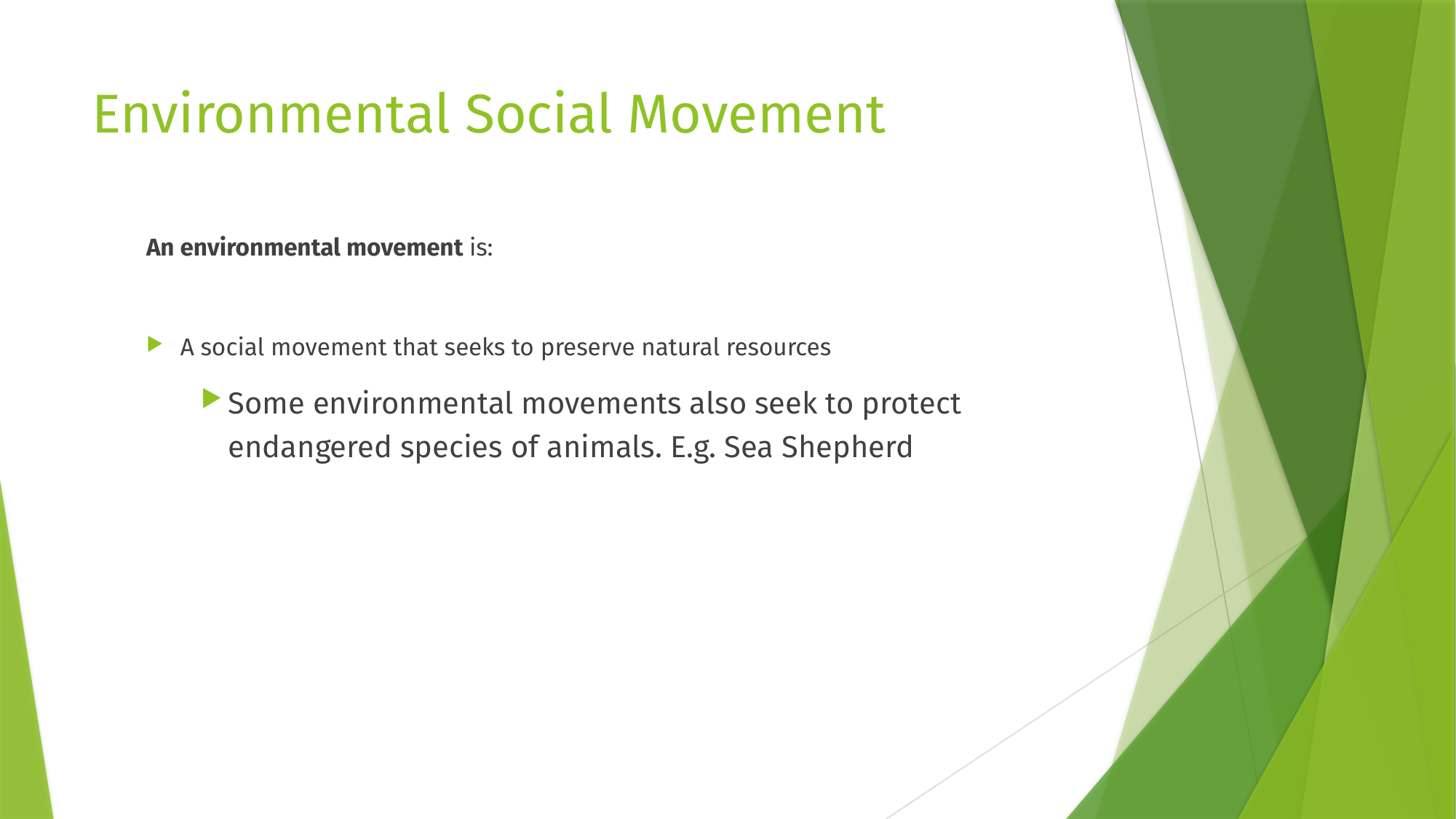

# Environmental Social Movement

An environmental movement is:

A social movement that seeks to preserve natural resources
Some environmental movements also seek to protect endangered species of animals. E.g. Sea Shepherd